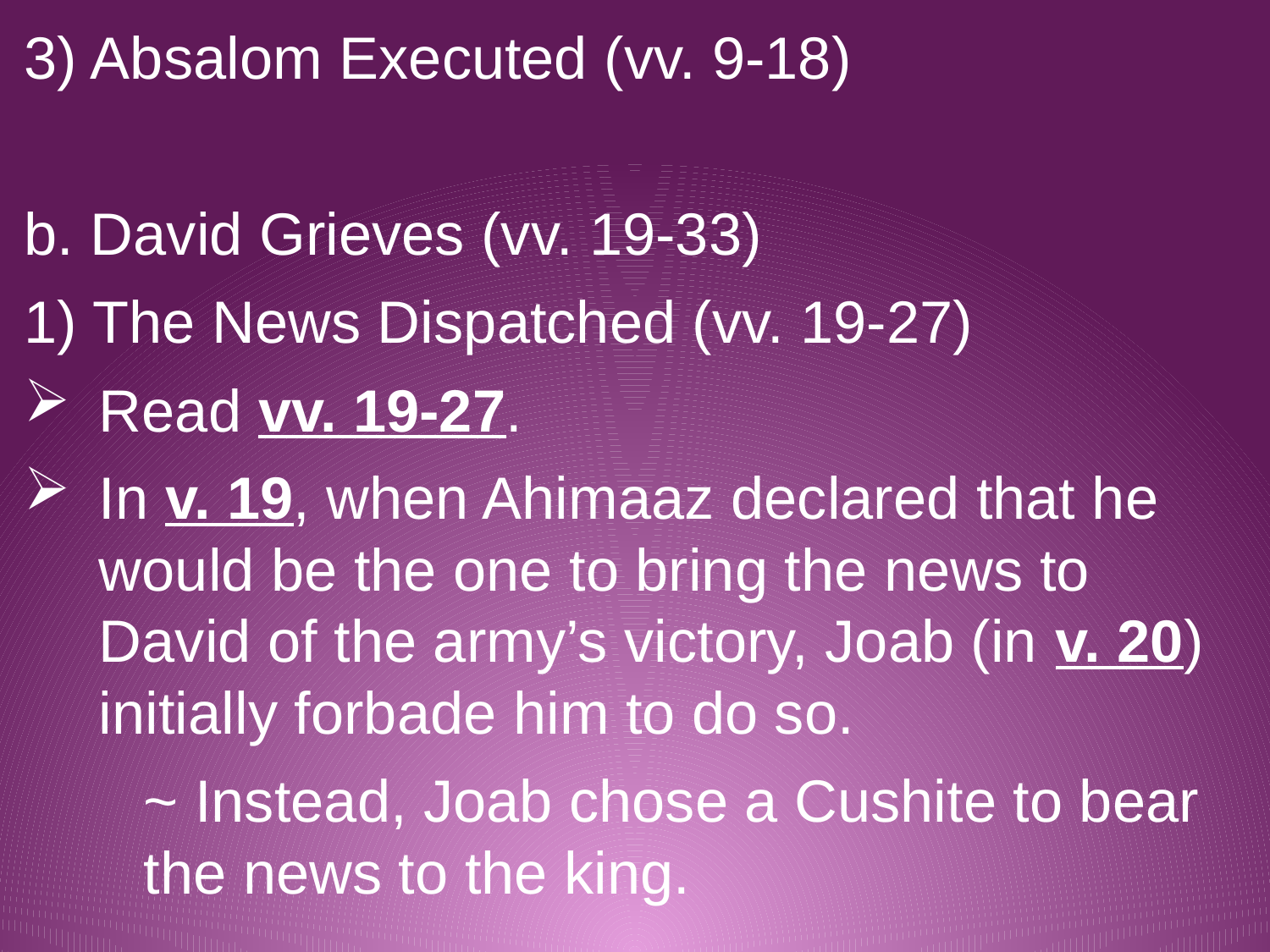

3) Absalom Executed (vv. 9-18)

b. David Grieves (vv. 19-33)
1) The News Dispatched (vv. 19-27)
Read vv. 19-27.
In v. 19, when Ahimaaz declared that he would be the one to bring the news to David of the army’s victory, Joab (in v. 20) initially forbade him to do so.
		~ Instead, Joab chose a Cushite to bear 					the news to the king.